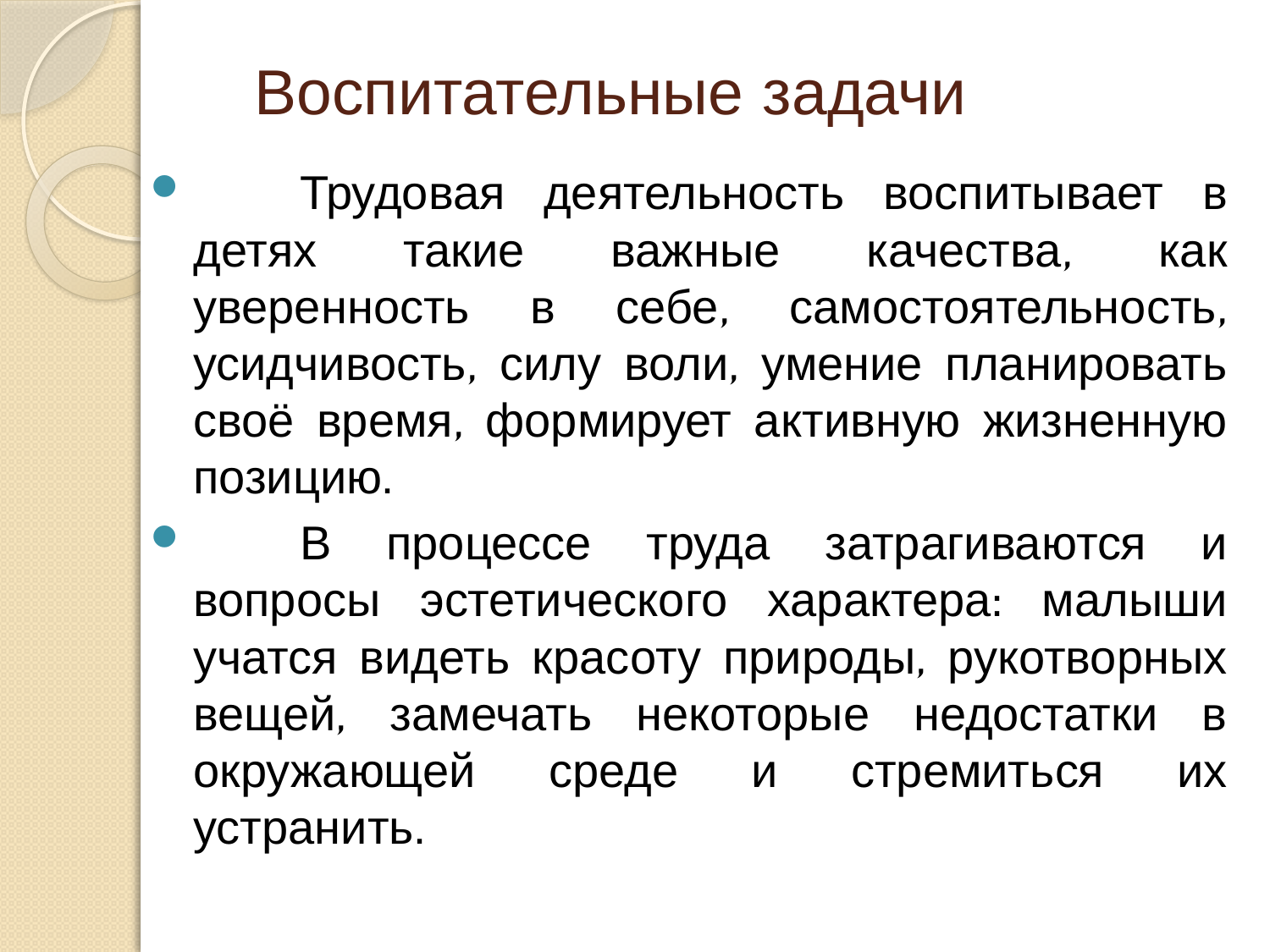

# Воспитательные задачи
	Трудовая деятельность воспитывает в детях такие важные качества, как уверенность в себе, самостоятельность, усидчивость, силу воли, умение планировать своё время, формирует активную жизненную позицию.
	В процессе труда затрагиваются и вопросы эстетического характера: малыши учатся видеть красоту природы, рукотворных вещей, замечать некоторые недостатки в окружающей среде и стремиться их устранить.